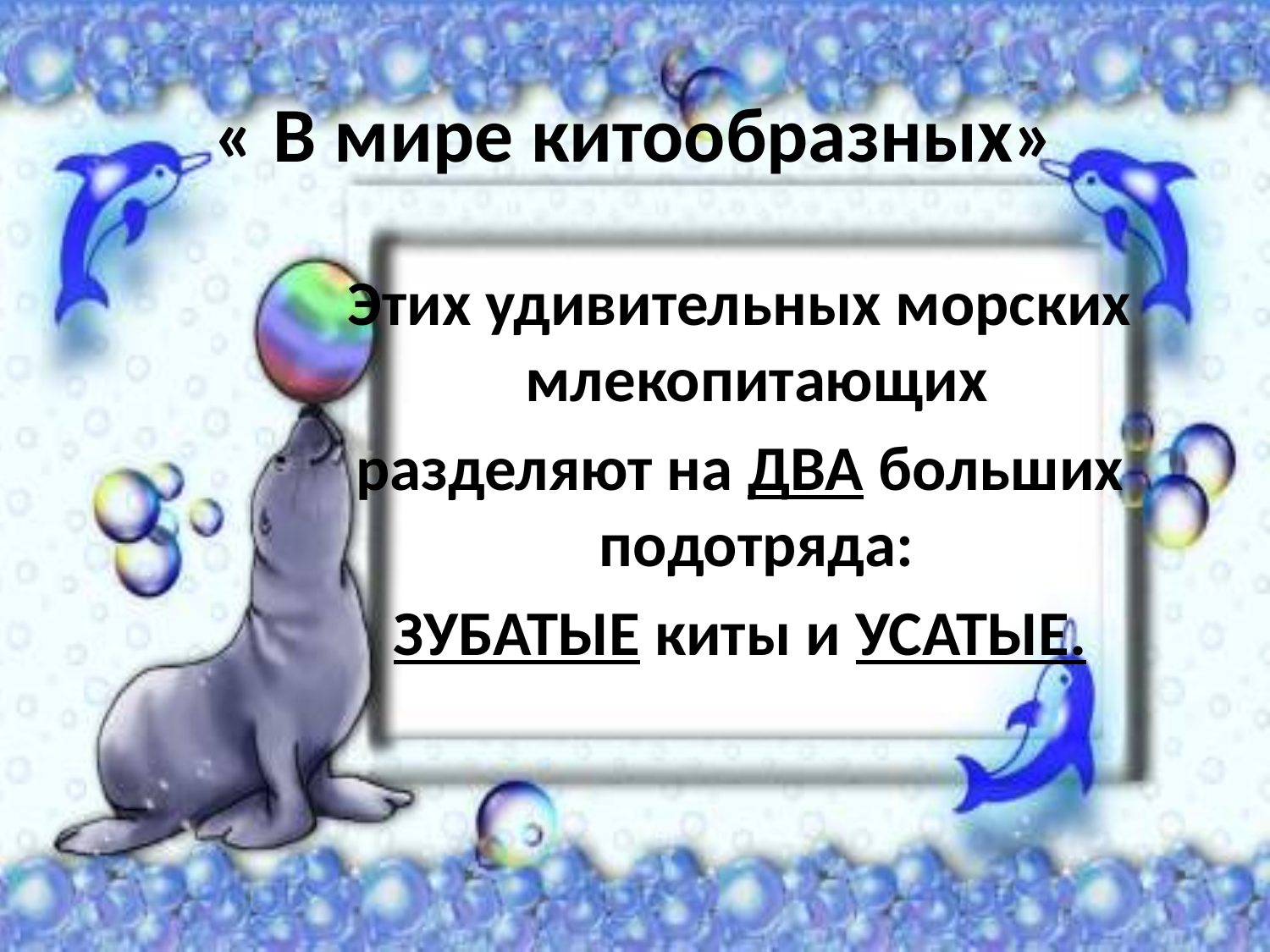

# « В мире китообразных»
Этих удивительных морских млекопитающих
разделяют на ДВА больших подотряда:
ЗУБАТЫЕ киты и УСАТЫЕ.